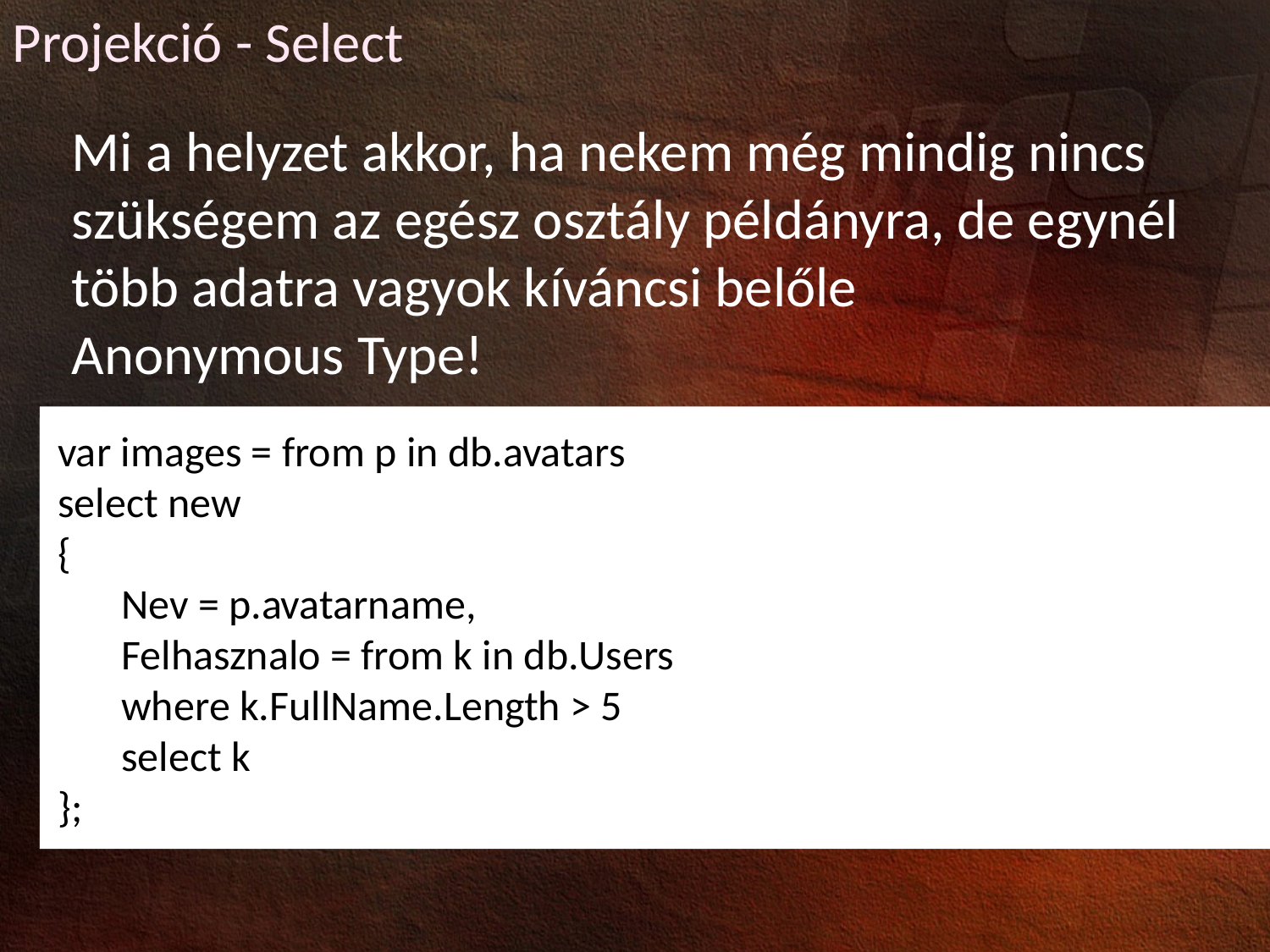

Projekció - Select
Mi a helyzet akkor, ha nekem még mindig nincs
szükségem az egész osztály példányra, de egynél több adatra vagyok kíváncsi belőle
Anonymous Type!

var images = from p in db.avatars
select new
{
Nev = p.avatarname,
Felhasznalo = from k in db.Users
where k.FullName.Length > 5
select k
};
var images = from p in db.avatars
select new
{
Nev = p.avatarname,
ID = p.id
};